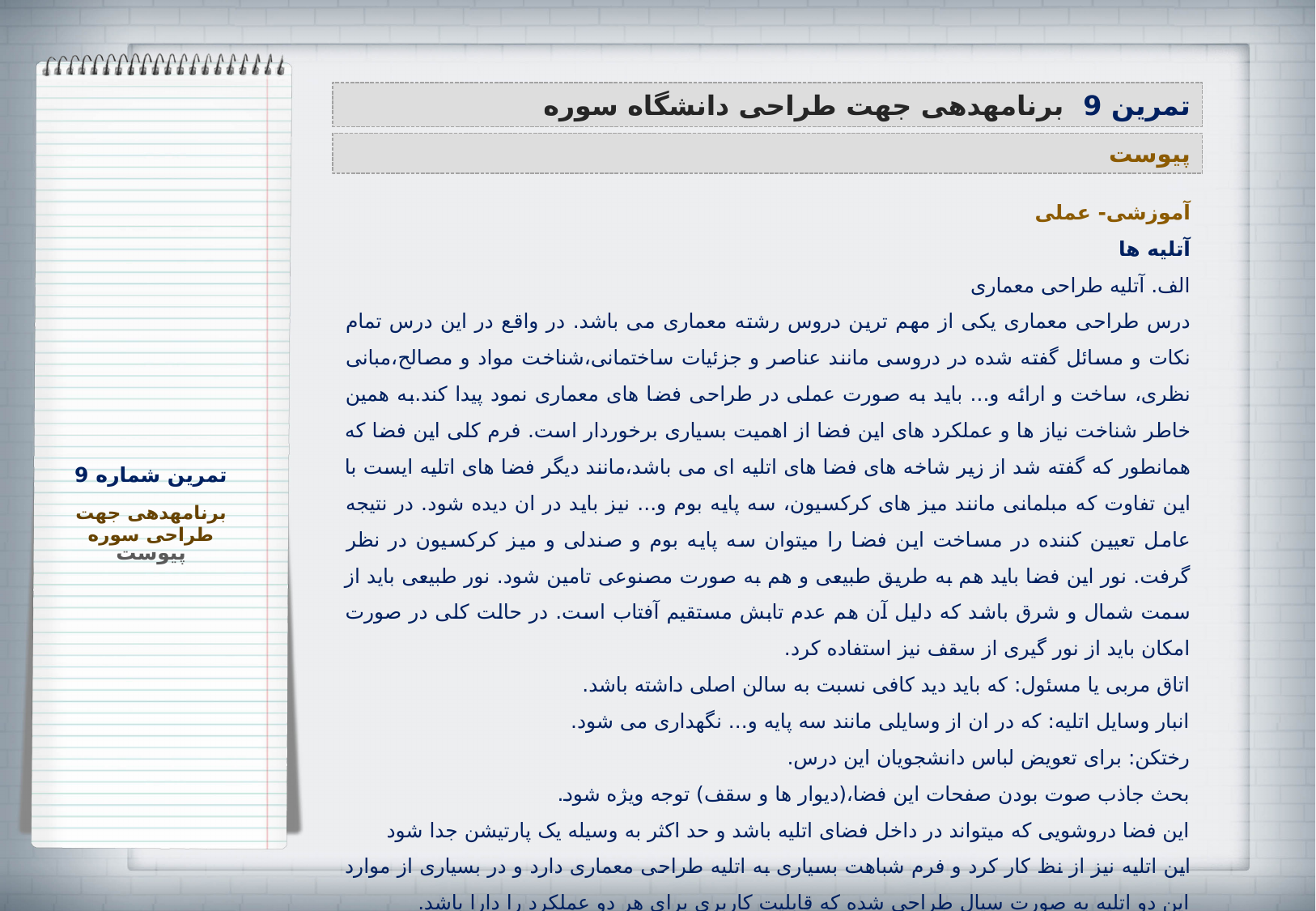

تمرین 9  برنامه‏دهی جهت طراحی دانشگاه سوره
پیوست
آموزشی- عملی
آتلیه ها
الف. آتلیه طراحی معماری
درس طراحی معماری یکی از مهم ترین دروس رشته معماری می باشد. در واقع در این درس تمام نکات و مسائل گفته شده در دروسی مانند عناصر و جزئیات ساختمانی،شناخت مواد و مصالح،مبانی نظری، ساخت و ارائه و... باید به صورت عملی در طراحی فضا های معماری نمود پیدا کند.به همین خاطر شناخت نیاز ها و عملکرد های این فضا از اهمیت بسیاری برخوردار است. فرم کلی این فضا که همانطور که گفته شد از زیر شاخه های فضا های اتلیه ای می باشد،مانند دیگر فضا های اتلیه ایست با این تفاوت که مبلمانی مانند میز های کرکسیون، سه پایه بوم و... نیز باید در ان دیده شود. در نتیجه عامل تعیین کننده در مساخت این فضا را میتوان سه پایه بوم و صندلی و میز کرکسیون در نظر گرفت. نور این فضا باید هم به طریق طبیعی و هم به صورت مصنوعی تامین شود. نور طبیعی باید از سمت شمال و شرق باشد که دلیل آن هم عدم تابش مستقیم آفتاب است. در حالت کلی در صورت امکان باید از نور گیری از سقف نیز استفاده کرد.
اتاق مربی یا مسئول: که باید دید کافی نسبت به سالن اصلی داشته باشد.
انبار وسایل اتلیه: که در ان از وسایلی مانند سه پایه و... نگهداری می شود.
رختکن: برای تعویض لباس دانشجویان این درس.
بحث جاذب صوت بودن صفحات این فضا،(دیوار ها و سقف) توجه ویژه شود.
این فضا دروشویی که می‏تواند در داخل فضای اتلیه باشد و حد اکثر به وسیله یک پارتیشن جدا شود
این اتلیه نیز از نظ کار کرد و فرم شباهت بسیاری به اتلیه طراحی معماری دارد و در بسیاری از موارد این دو اتلیه به صورت سیال طراحی شده که قابلیت کاربری برای هر دو عملکرد را دارا باشد.
در صورت تفاوت انچه این دو را از یکدیگر متمایز میکند، مبلمان داخلی ان است.
تمرین شماره 9
برنامه‏دهی جهت طراحی سوره
پیوست